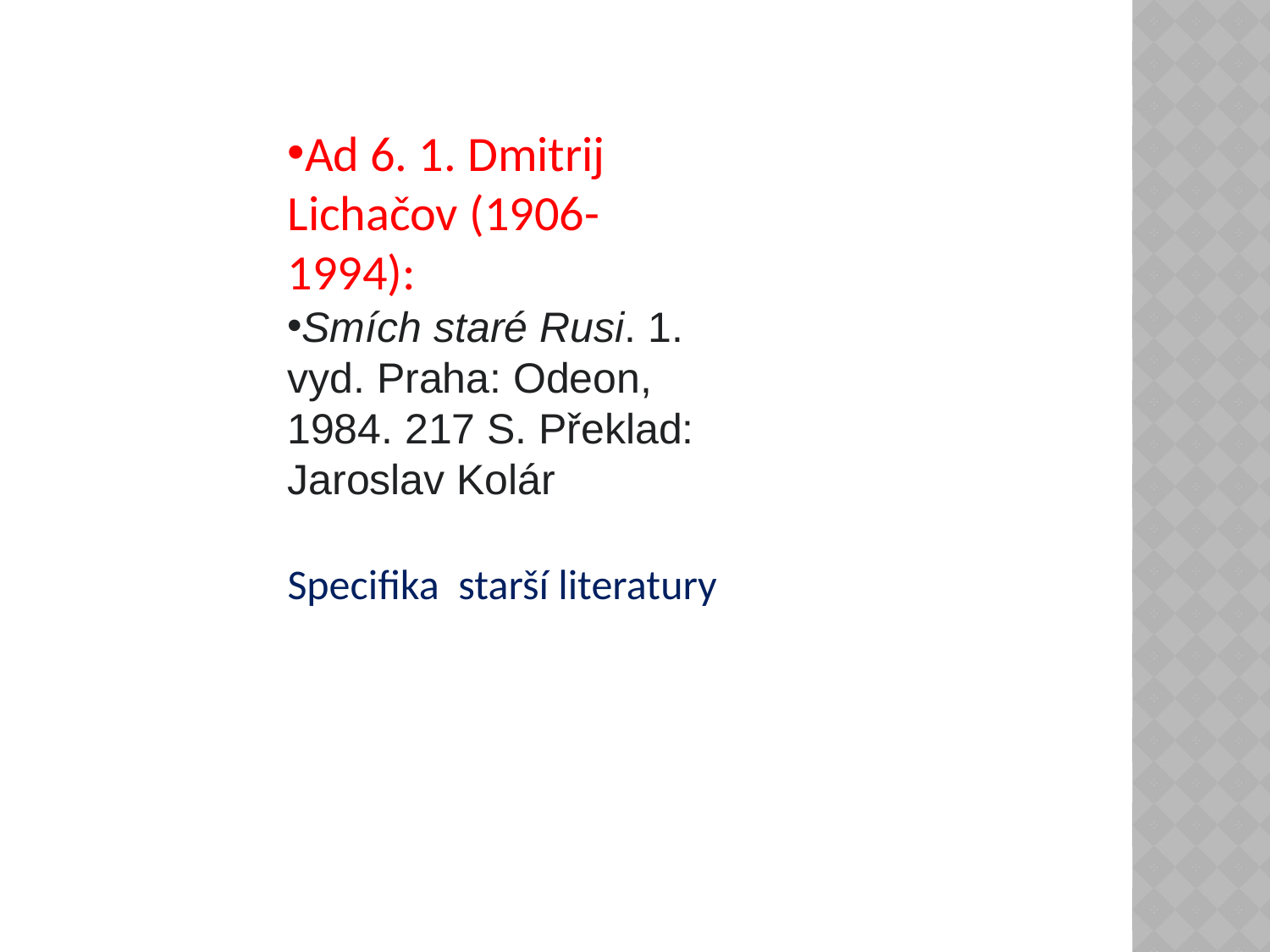

Ad 6. 1. Dmitrij Lichačov (1906-1994):
Smích staré Rusi. 1. vyd. Praha: Odeon, 1984. 217 S. Překlad: Jaroslav Kolár

Specifika  starší literatury